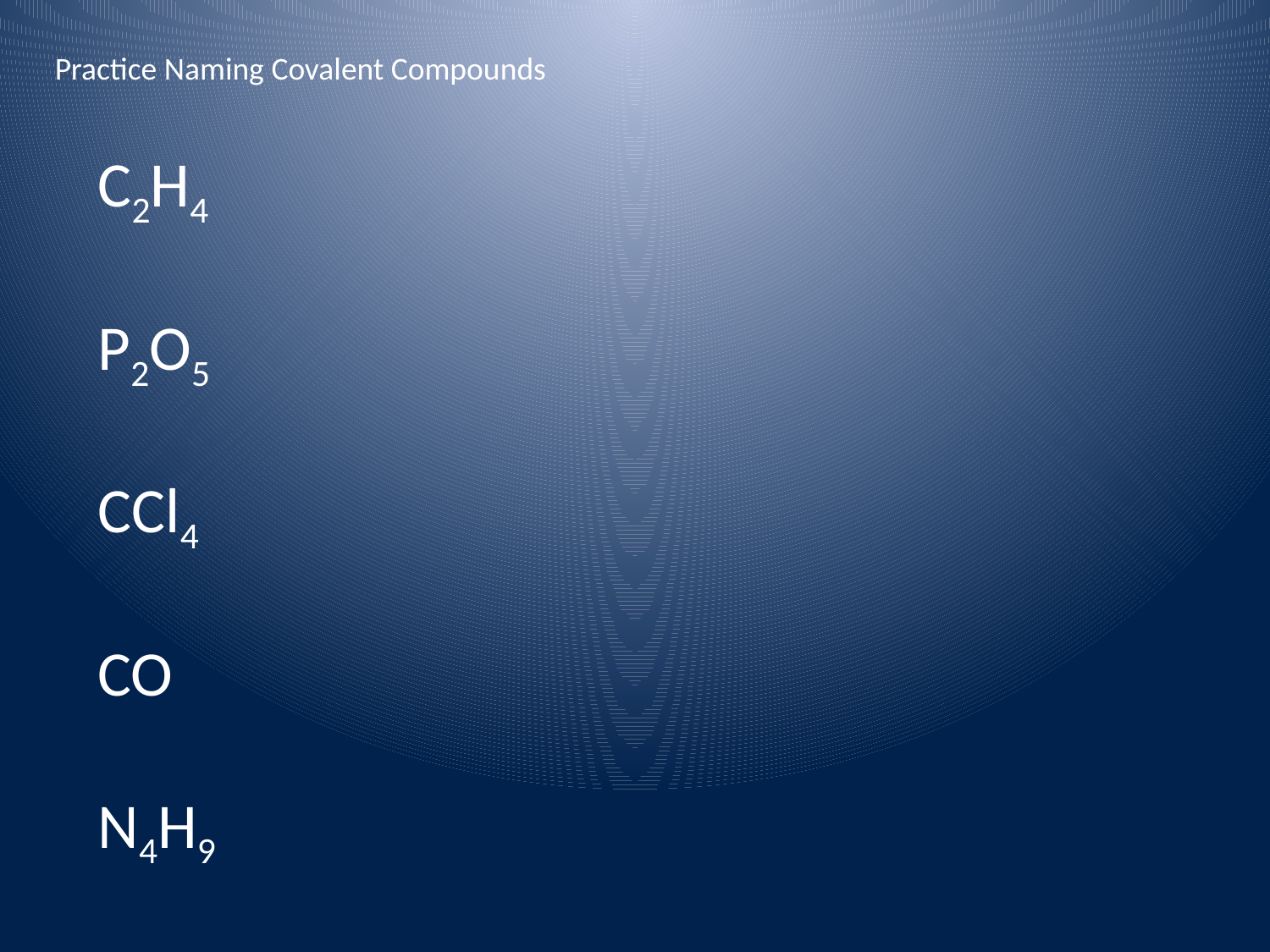

Practice Naming Covalent Compounds

C2H4

P2O5

CCl4

CO

N4H9